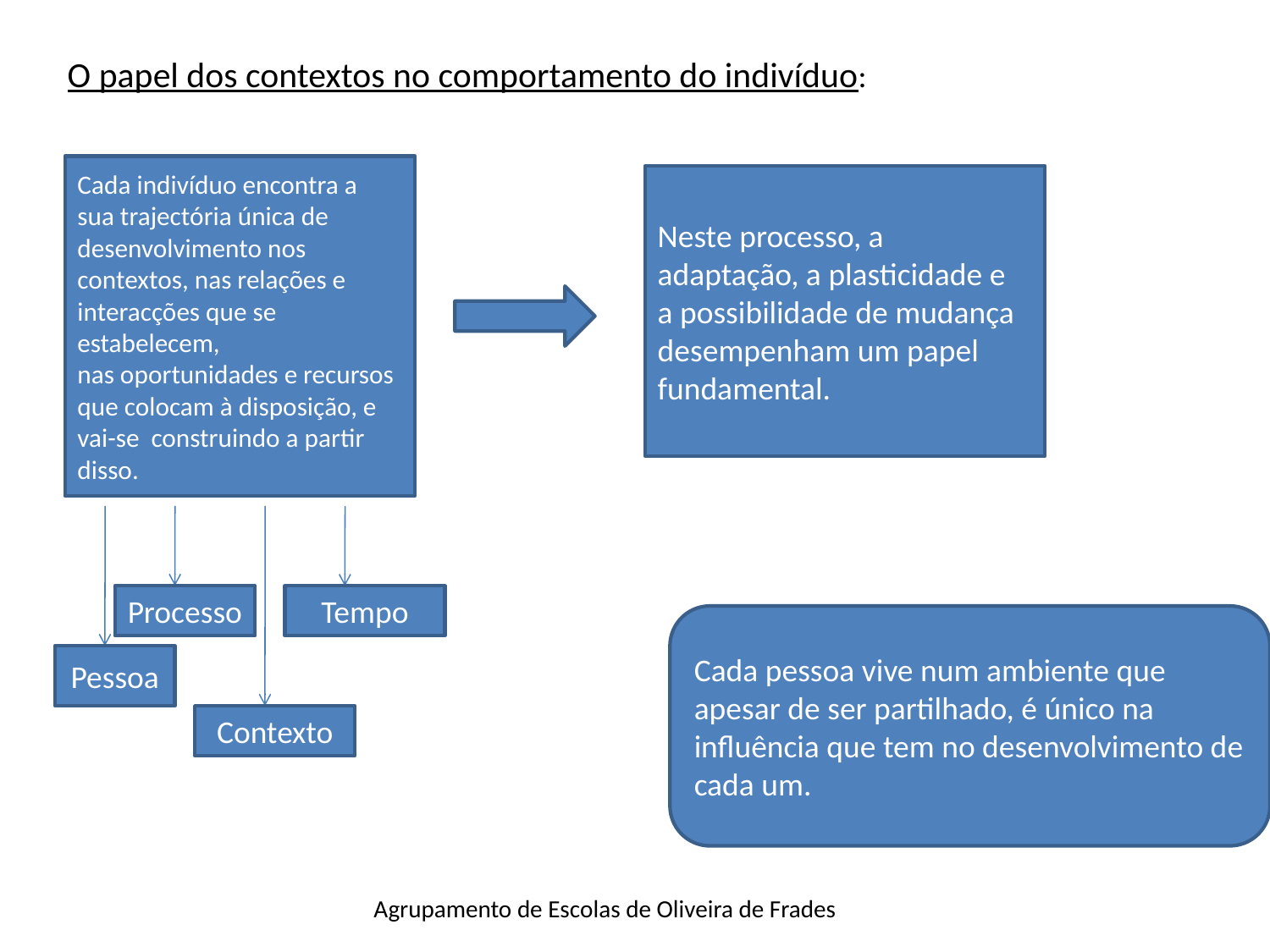

O papel dos contextos no comportamento do indivíduo:
Cada indivíduo encontra a
sua trajectória única de
desenvolvimento nos
contextos, nas relações e
interacções que se estabelecem,
nas oportunidades e recursos
que colocam à disposição, e vai-se  construindo a partir disso.
Neste processo, a
adaptação, a plasticidade e
a possibilidade de mudança
desempenham um papel
fundamental.

Processo
Tempo
Cada pessoa vive num ambiente que
apesar de ser partilhado, é único na
influência que tem no desenvolvimento de
cada um.
Pessoa
Contexto
Agrupamento de Escolas de Oliveira de Frades